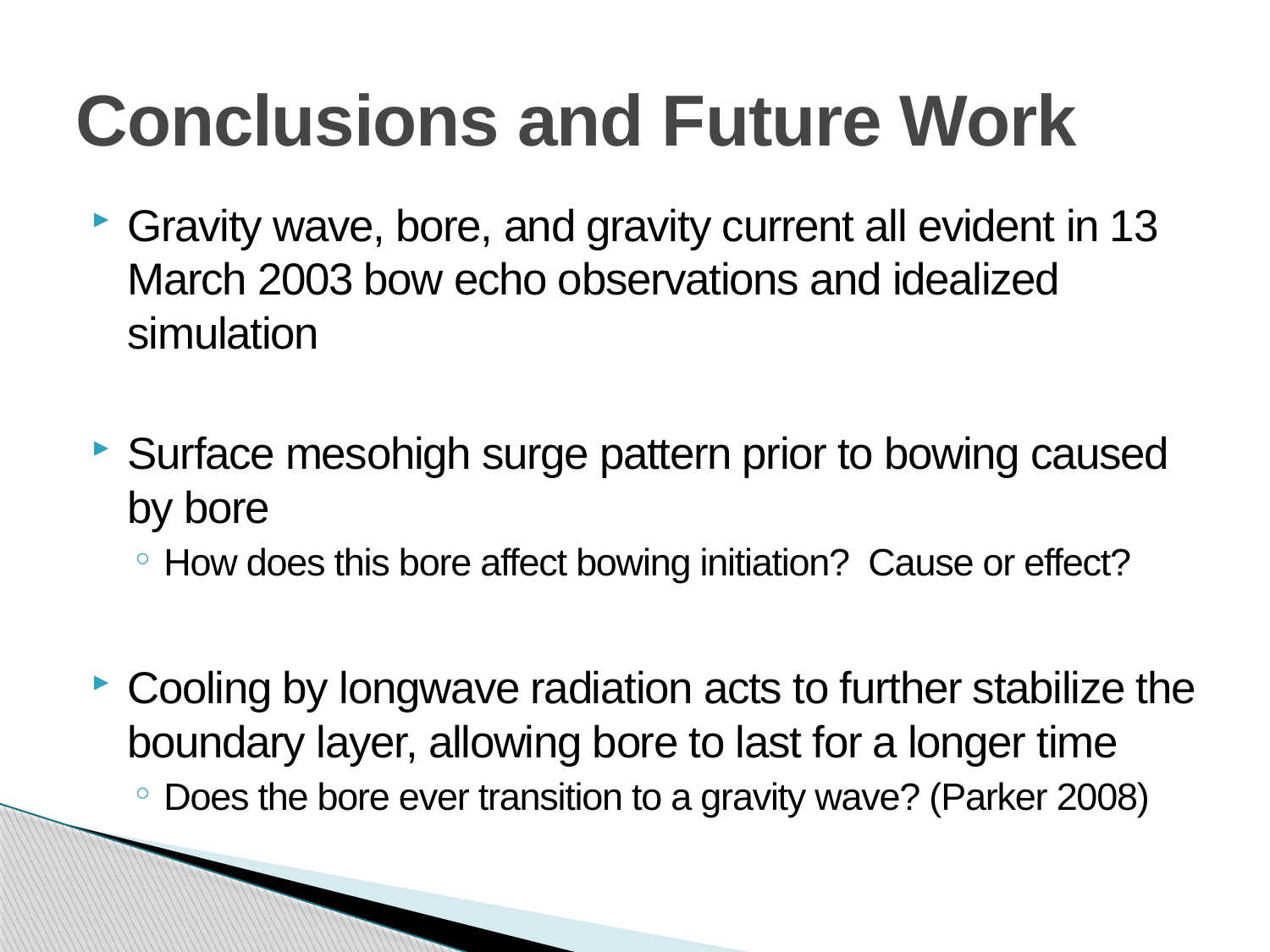

# Conclusions and Future Work
Gravity wave, bore, and gravity current all evident in 13 March 2003 bow echo observations and idealized simulation

Surface mesohigh surge pattern prior to bowing caused by bore
How does this bore affect bowing initiation?  Cause or effect?

Cooling by longwave radiation acts to further stabilize the boundary layer, allowing bore to last for a longer time
Does the bore ever transition to a gravity wave? (Parker 2008)